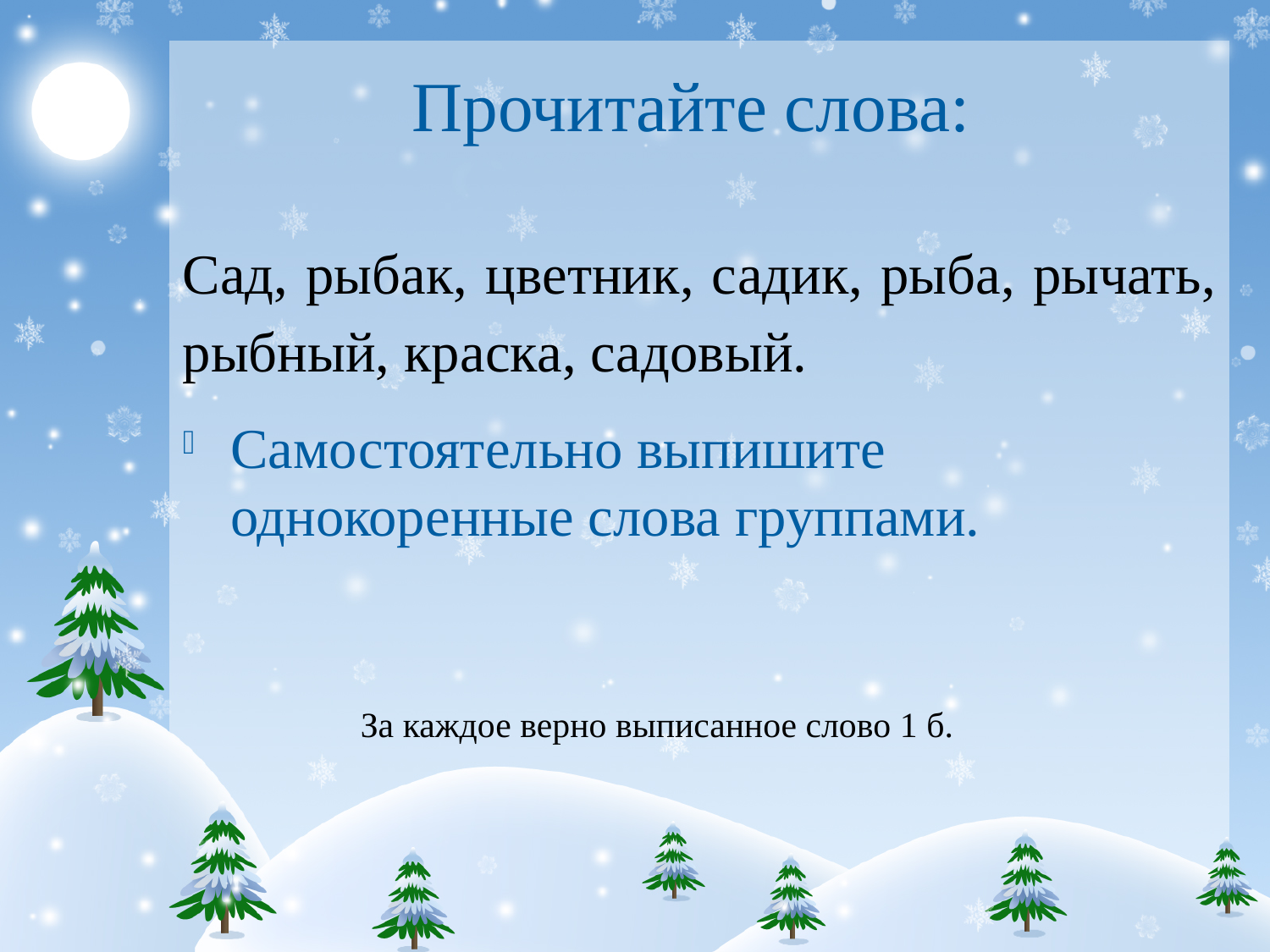

# Прочитайте слова:
Сад, рыбак, цветник, садик, рыба, рычать, рыбный, краска, садовый.
Самостоятельно выпишите однокоренные слова группами.

                    За каждое верно выписанное слово 1 б.